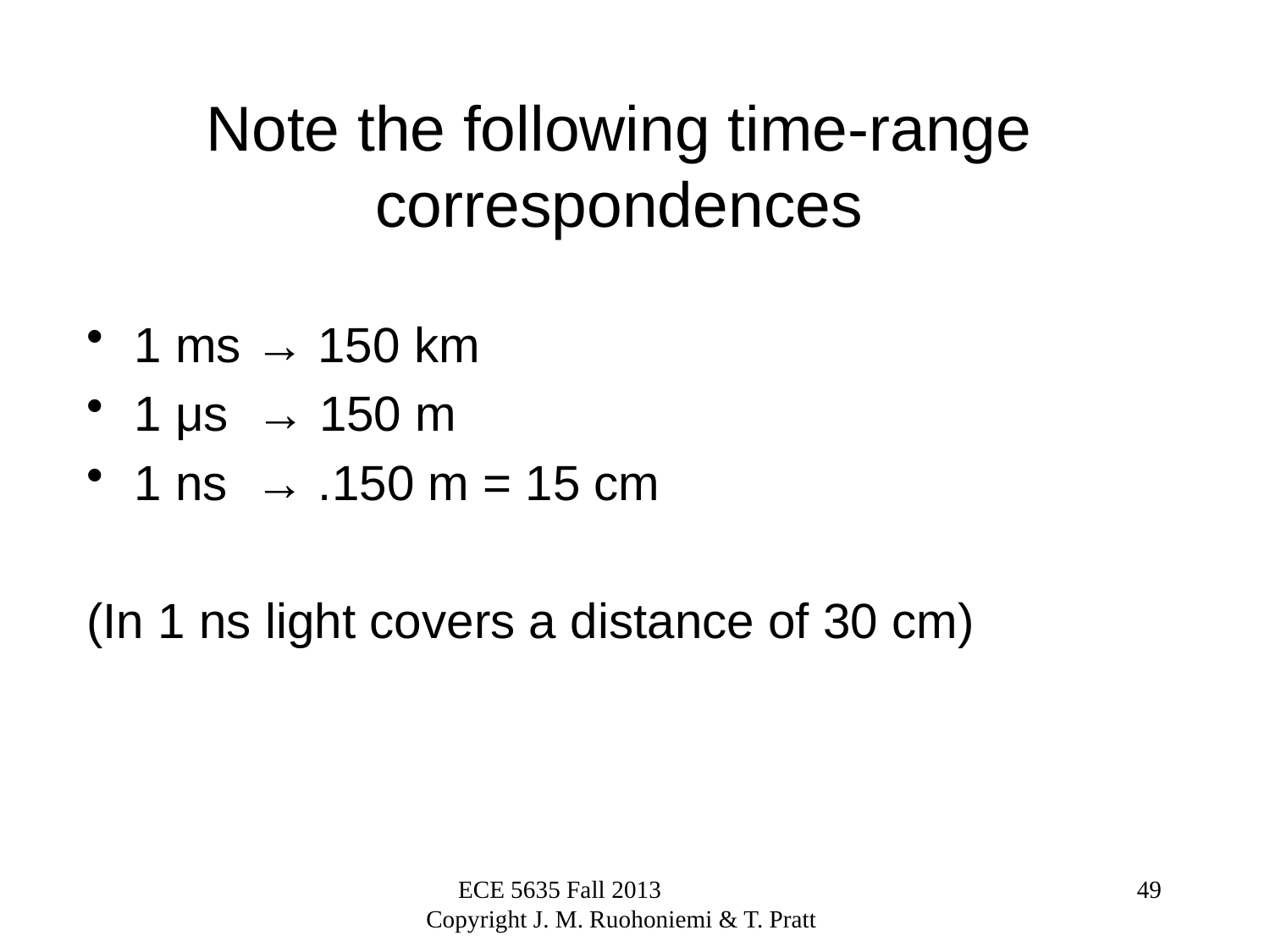

Note the following time-range correspondences
1 ms → 150 km
1 μs  → 150 m
1 ns  → .150 m = 15 cm

(In 1 ns light covers a distance of 30 cm)

ECE 5635 Fall 2013                      Copyright J. M. Ruohoniemi & T. Pratt
49